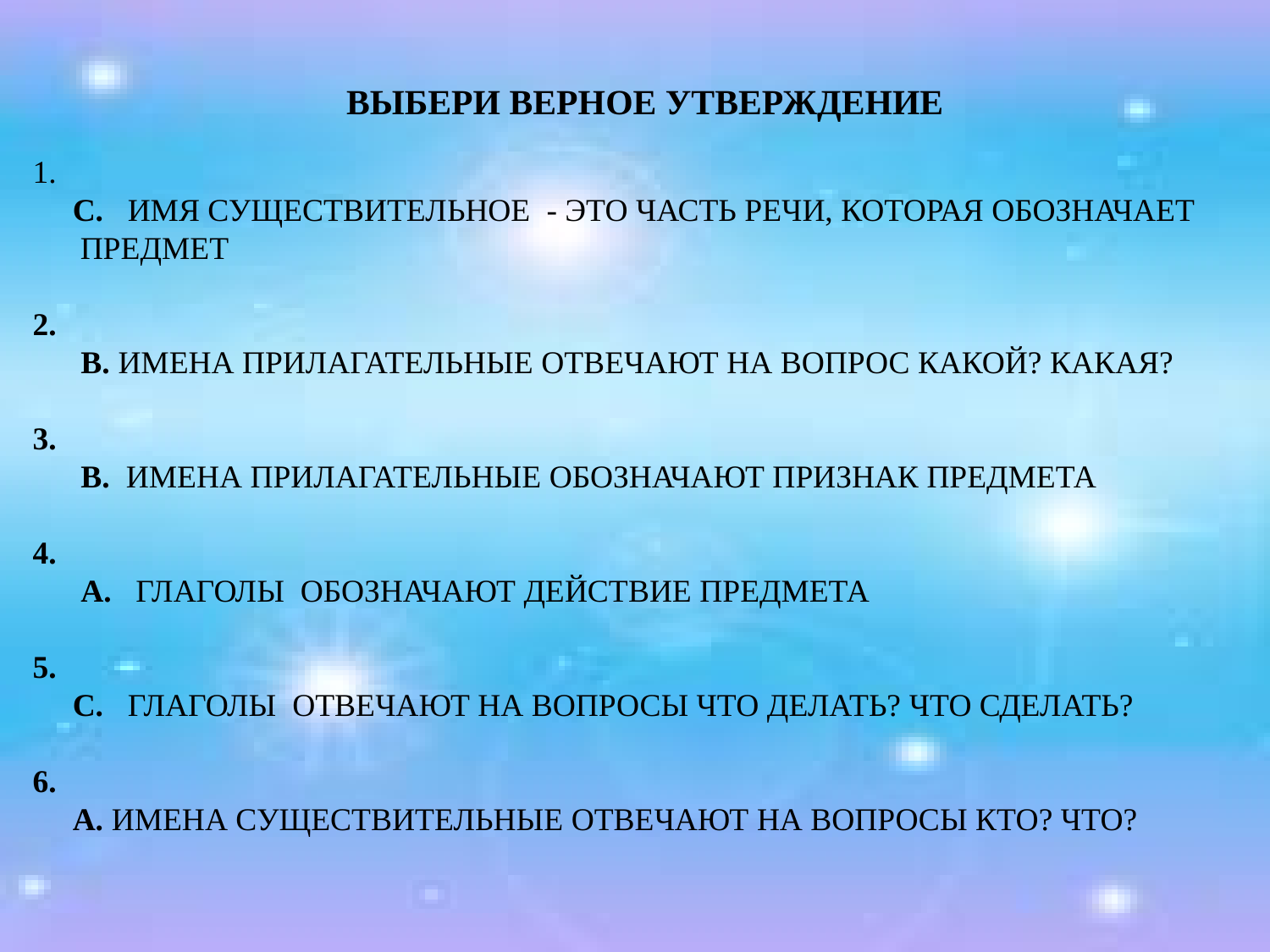

ВЫБЕРИ ВЕРНОЕ УТВЕРЖДЕНИЕ

     С.   ИМЯ СУЩЕСТВИТЕЛЬНОЕ  - ЭТО ЧАСТЬ РЕЧИ, КОТОРАЯ ОБОЗНАЧАЕТ ПРЕДМЕТ

2.
      В. ИМЕНА ПРИЛАГАТЕЛЬНЫЕ ОТВЕЧАЮТ НА ВОПРОС КАКОЙ? КАКАЯ?

3.
      В.  ИМЕНА ПРИЛАГАТЕЛЬНЫЕ ОБОЗНАЧАЮТ ПРИЗНАК ПРЕДМЕТА

4.
      А.   ГЛАГОЛЫ  ОБОЗНАЧАЮТ ДЕЙСТВИЕ ПРЕДМЕТА

5.
     С.   ГЛАГОЛЫ  ОТВЕЧАЮТ НА ВОПРОСЫ ЧТО ДЕЛАТЬ? ЧТО СДЕЛАТЬ?

6.
     А. ИМЕНА СУЩЕСТВИТЕЛЬНЫЕ ОТВЕЧАЮТ НА ВОПРОСЫ КТО? ЧТО?